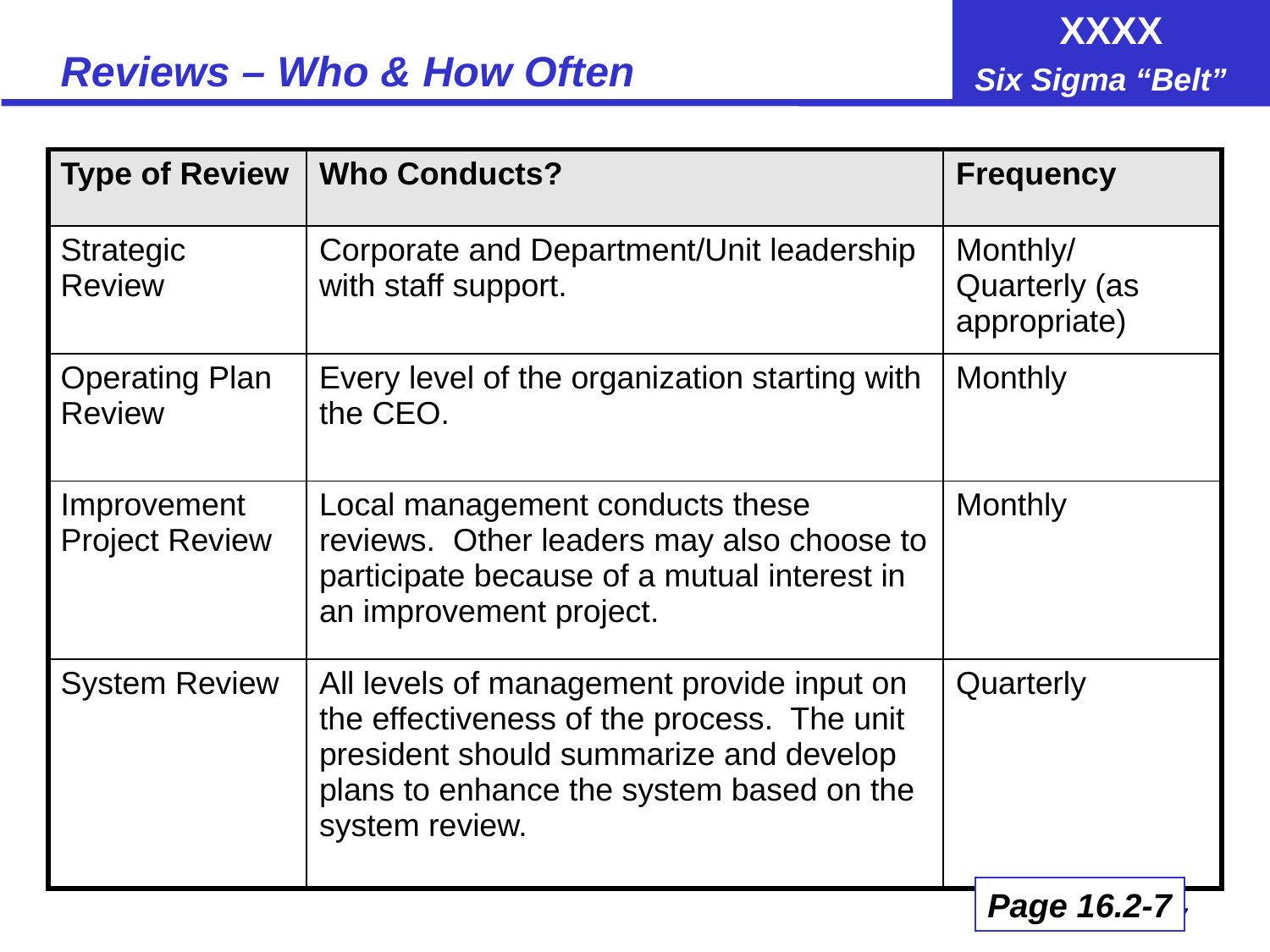

# Reviews – Who & How Often
| Type of Review | Who Conducts? | Frequency |
| --- | --- | --- |
| Strategic Review | Corporate and Department/Unit leadership with staff support. | Monthly/ Quarterly (as appropriate) |
| Operating Plan Review | Every level of the organization starting with the CEO. | Monthly |
| Improvement Project Review | Local management conducts these reviews. Other leaders may also choose to participate because of a mutual interest in an improvement project. | Monthly |
| System Review | All levels of management provide input on the effectiveness of the process. The unit president should summarize and develop plans to enhance the system based on the system review. | Quarterly |
Page 16.2-7